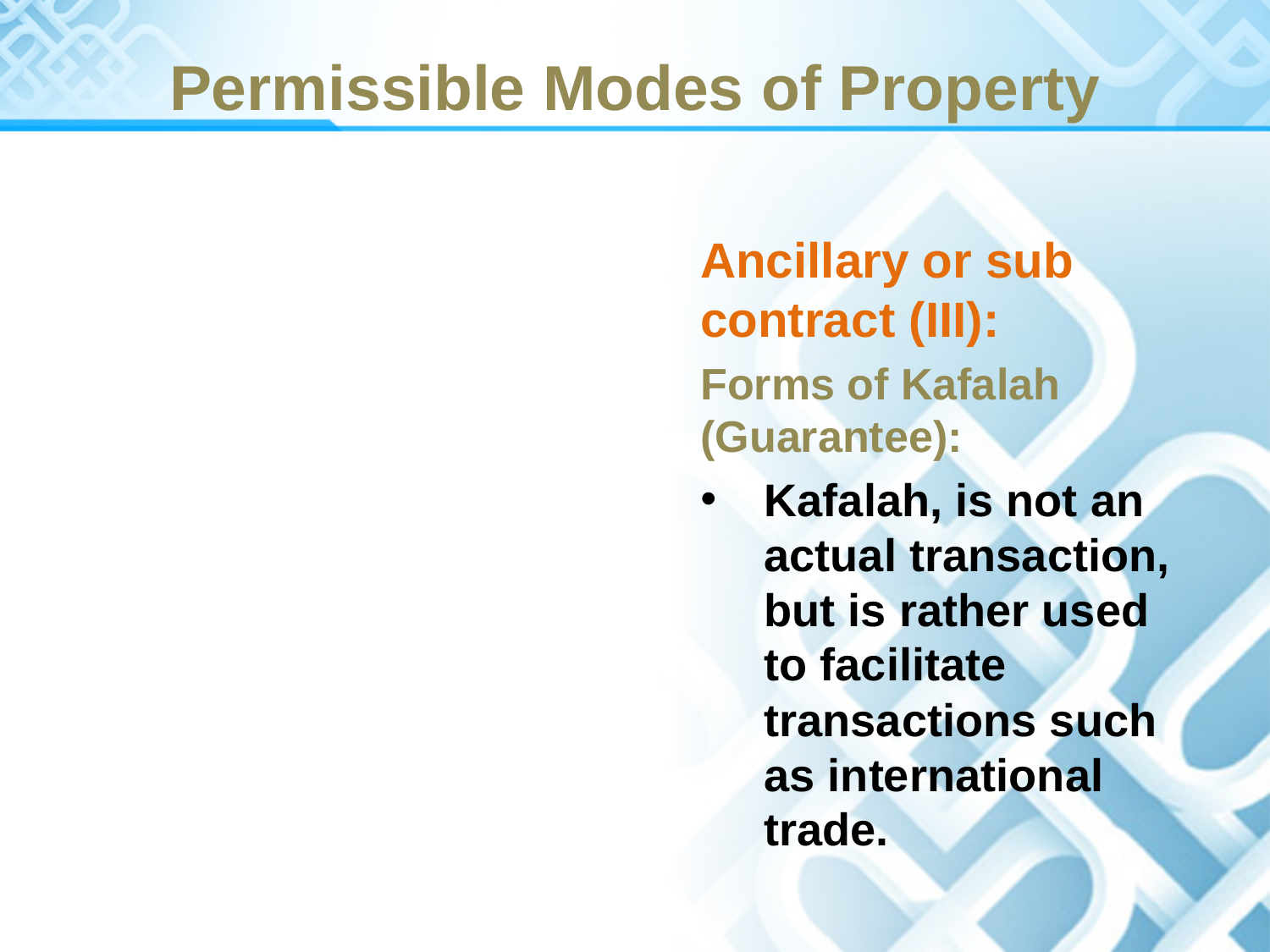

Permissible Modes of Property
Ancillary or sub contract (III):
Forms of Kafalah (Guarantee):
Kafalah, is not an actual transaction, but is rather used to facilitate transactions such as international trade.